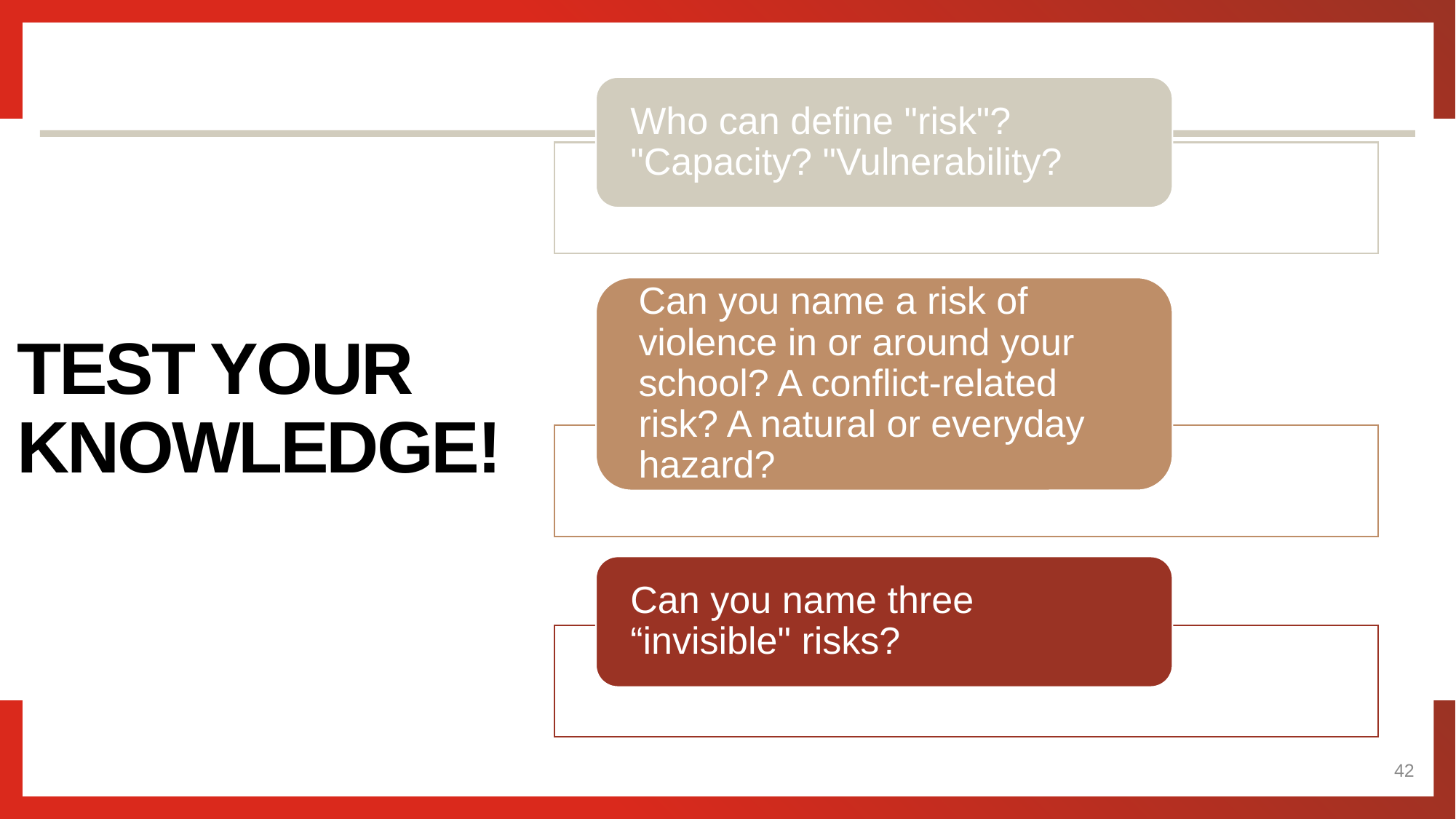

Who can define "risk"?  "Capacity? "Vulnerability?
Can you name a risk of violence in or around your school? A conflict-related risk? A natural or everyday hazard?
Can you name three “invisible" risks?
# Test your knowledge!
42